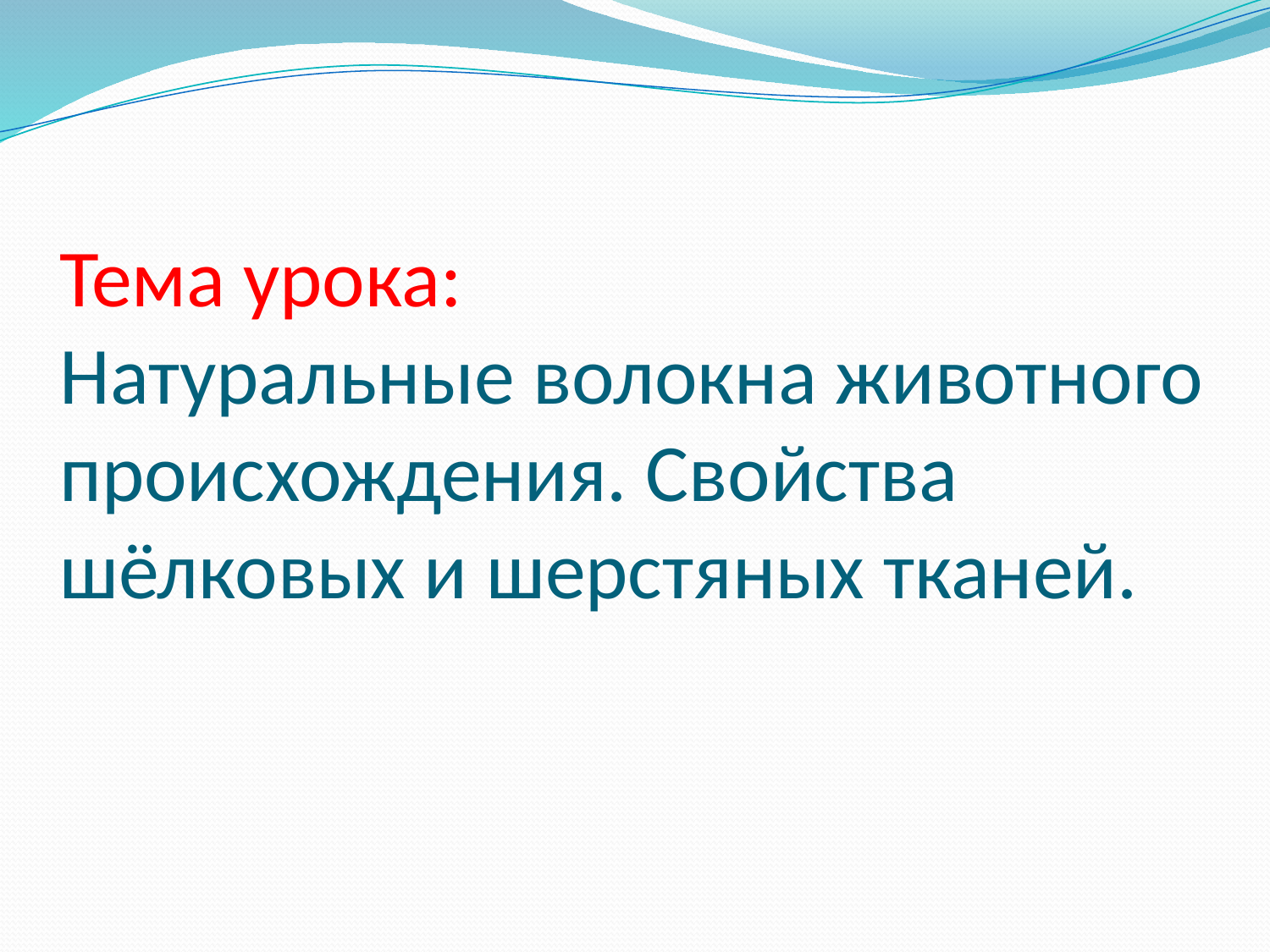

# Тема урока: Натуральные волокна животного происхождения. Свойства шёлковых и шерстяных тканей.